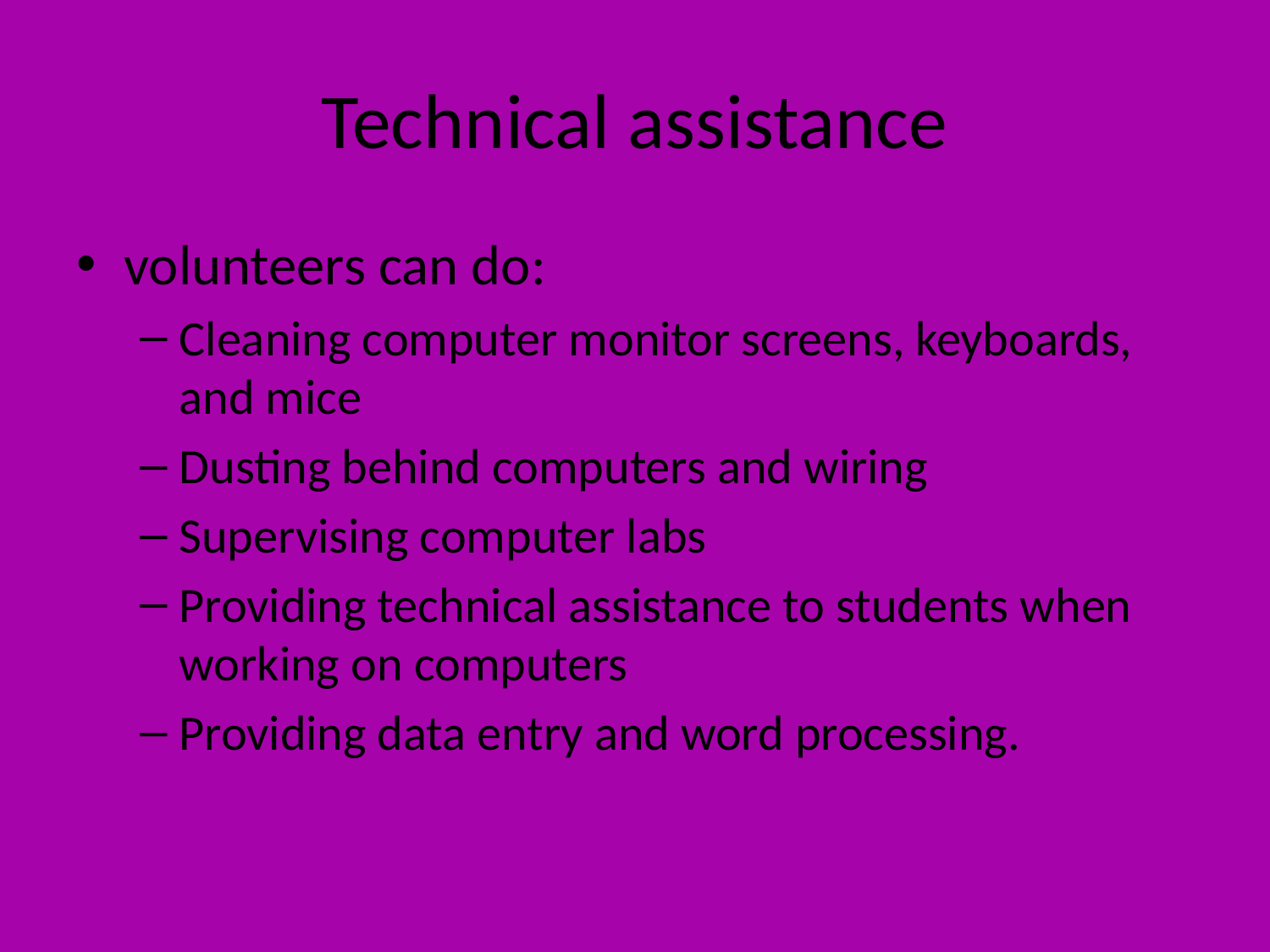

# Technical assistance
volunteers can do:
Cleaning computer monitor screens, keyboards, and mice
Dusting behind computers and wiring
Supervising computer labs
Providing technical assistance to students when working on computers
Providing data entry and word processing.